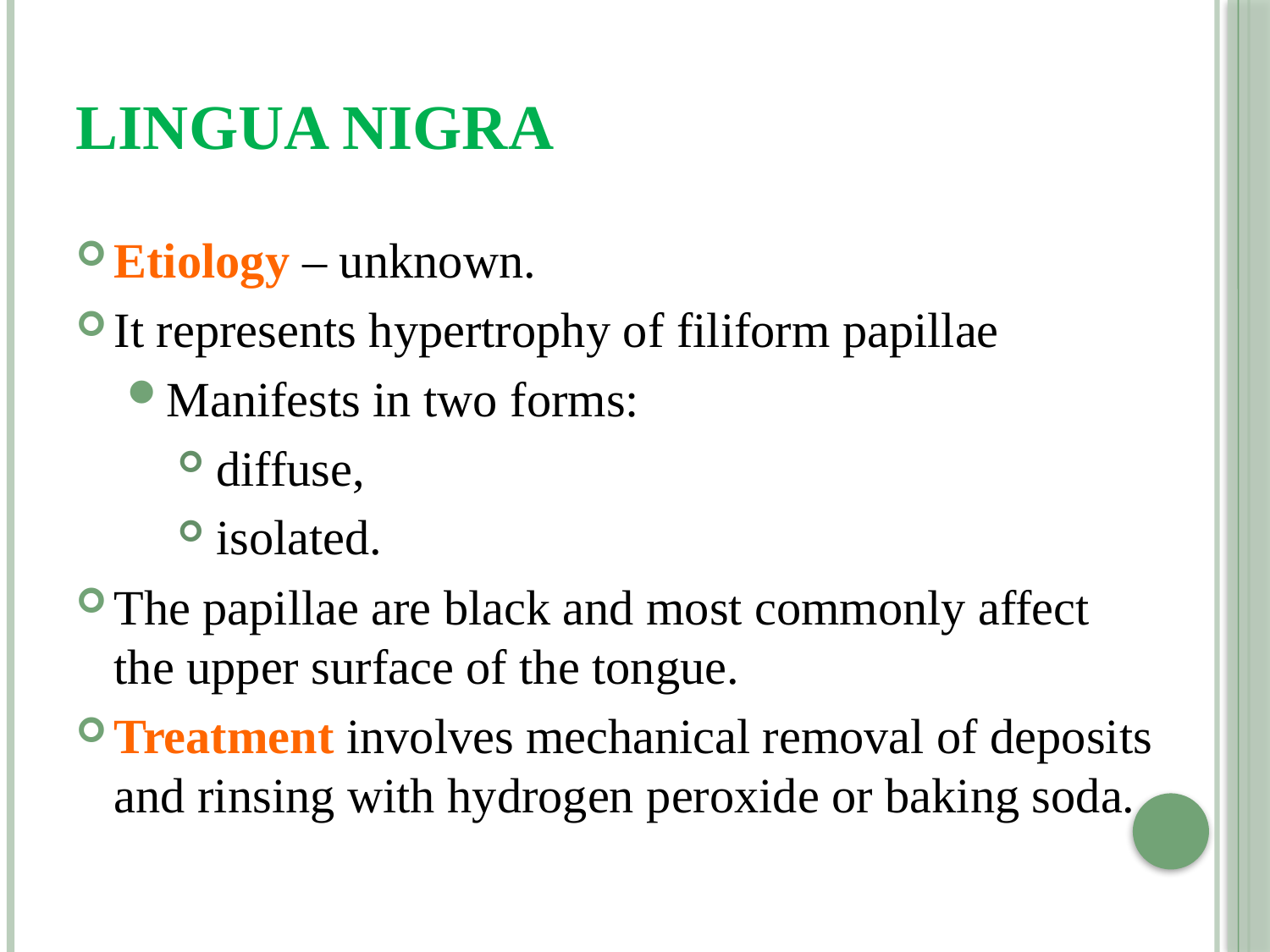

# Lingua nigra
Etiology – unknown.
It represents hypertrophy of filiform papillae
Manifests in two forms:
 diffuse,
 isolated.
The papillae are black and most commonly affect the upper surface of the tongue.
Treatment involves mechanical removal of deposits and rinsing with hydrogen peroxide or baking soda.